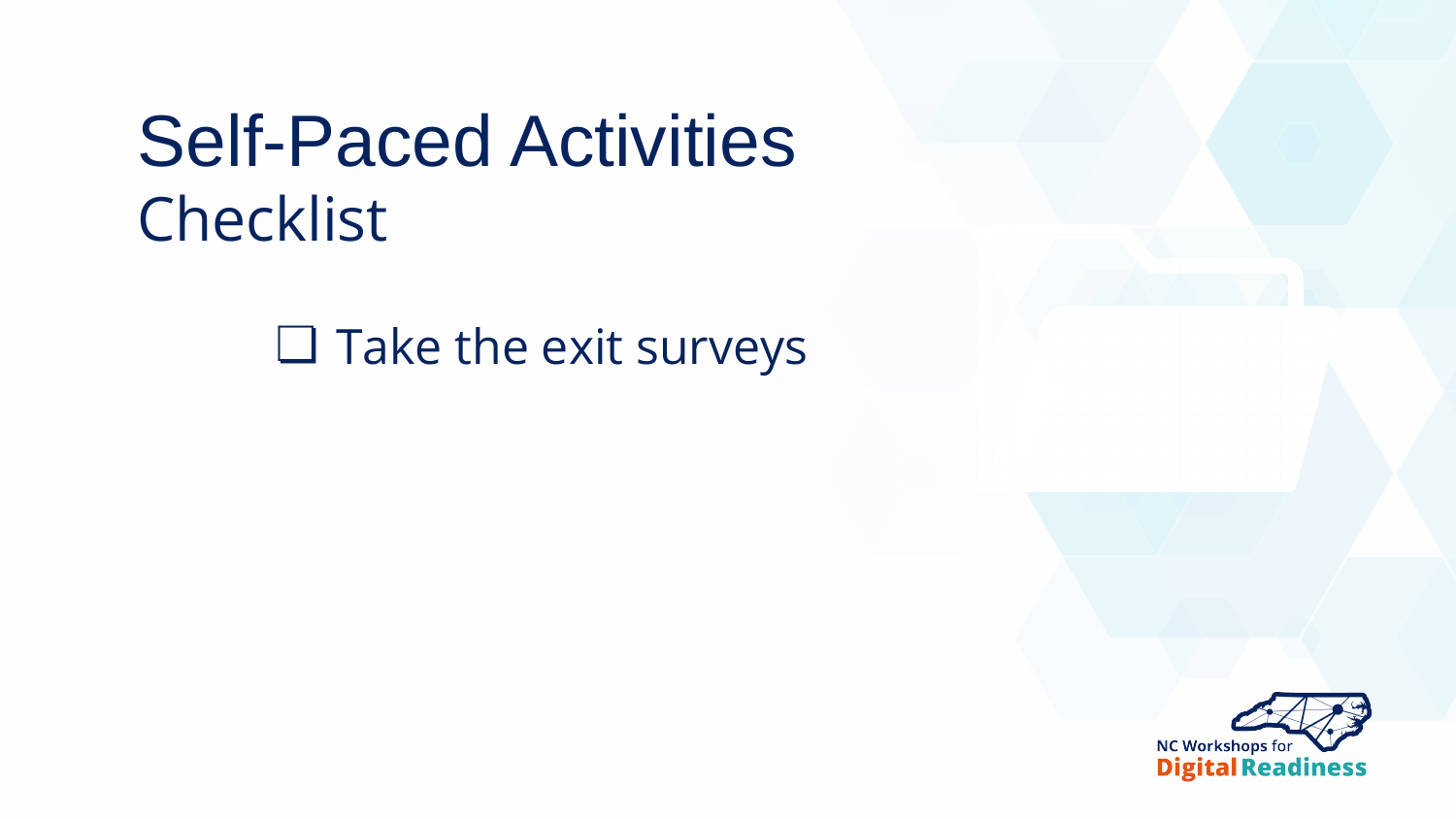

# Self-Paced Activities
Checklist

Take the exit surveys